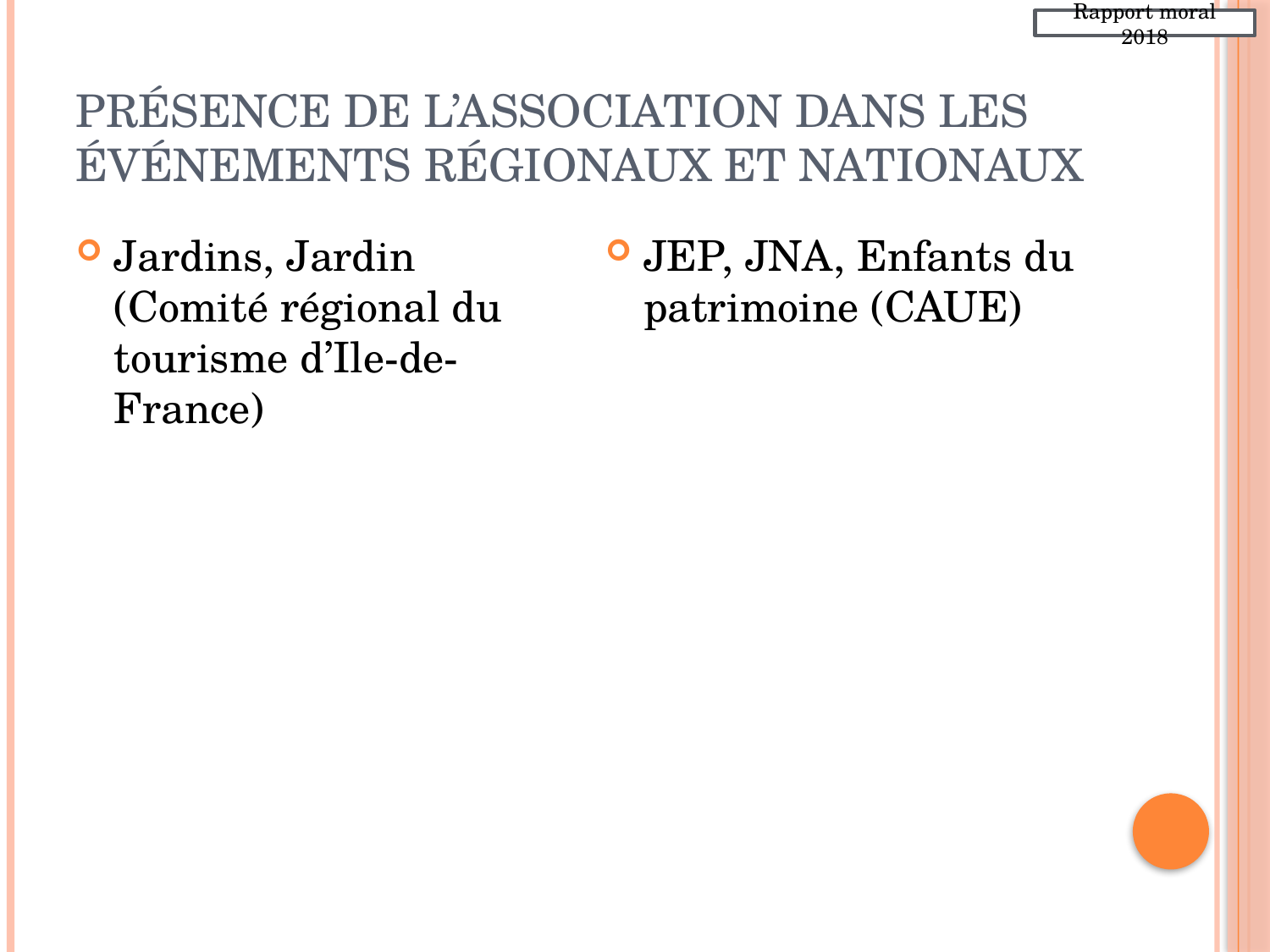

Rapport moral 2018
# Présence de l’association dans les événements régionaux et nationaux
Jardins, Jardin (Comité régional du tourisme d’Ile-de-France)
JEP, JNA, Enfants du patrimoine (CAUE)